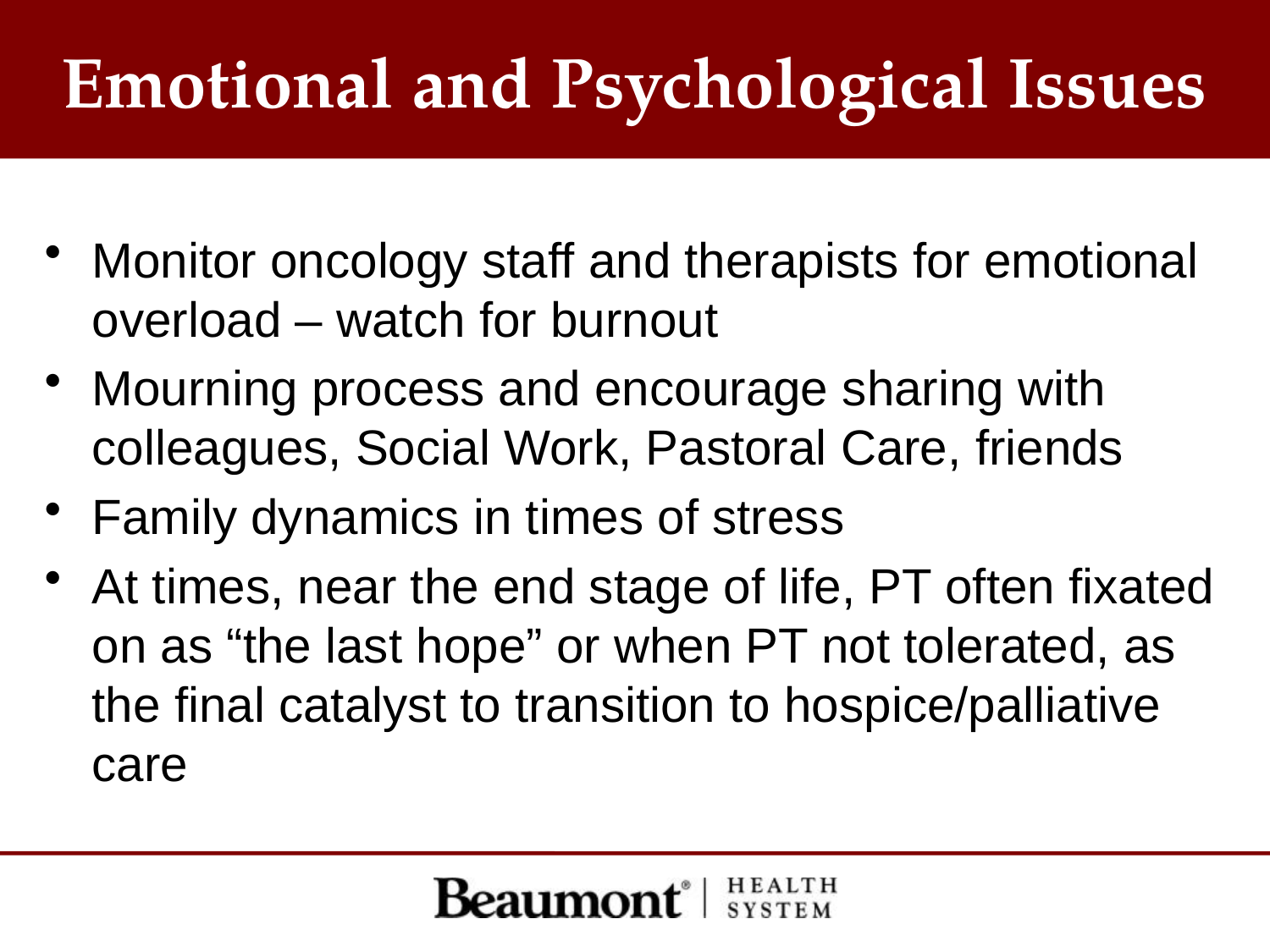

# Emotional and Psychological Issues
Monitor oncology staff and therapists for emotional overload – watch for burnout
Mourning process and encourage sharing with colleagues, Social Work, Pastoral Care, friends
Family dynamics in times of stress
At times, near the end stage of life, PT often fixated on as “the last hope” or when PT not tolerated, as the final catalyst to transition to hospice/palliative care